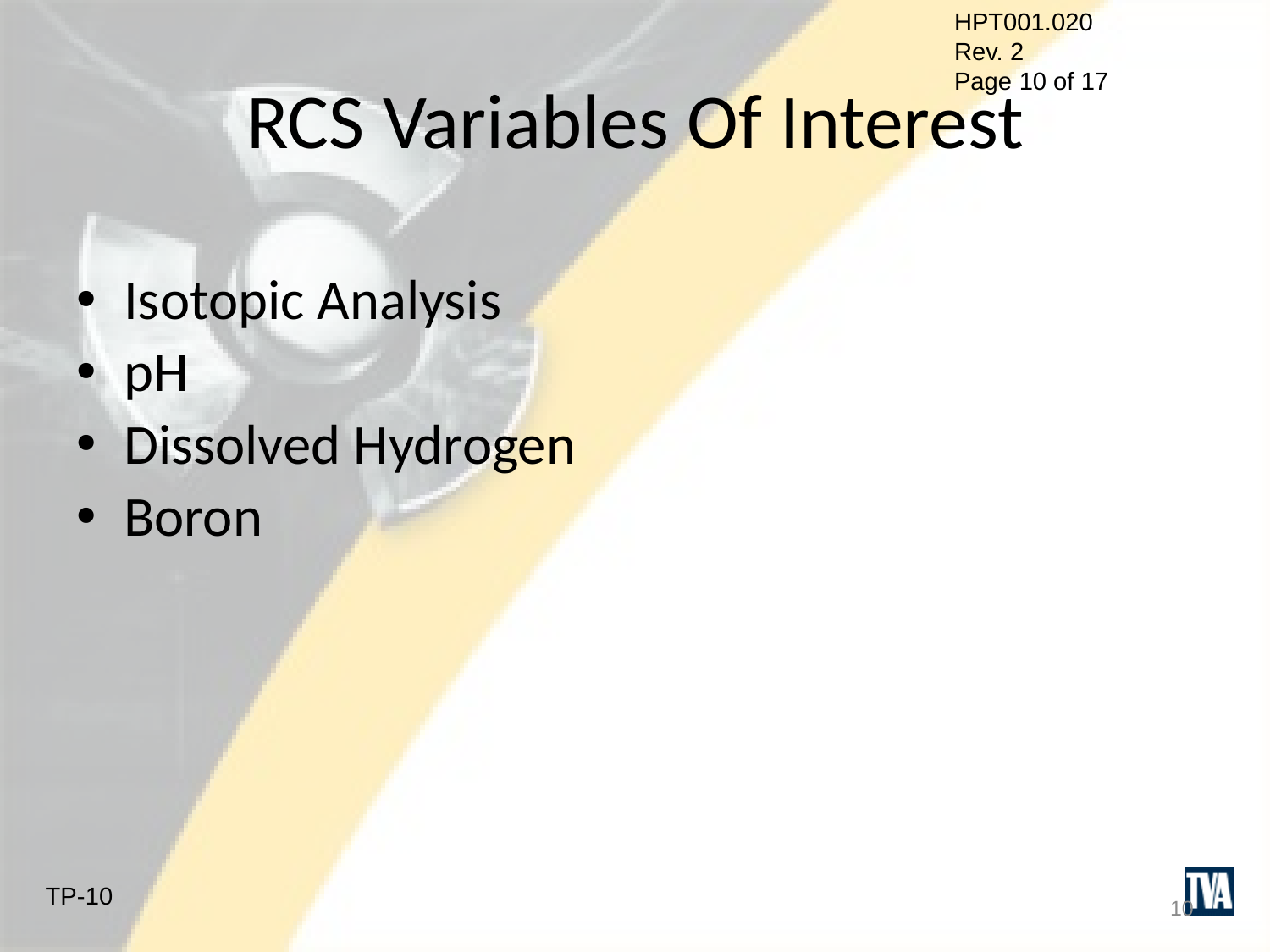

# RCS Variables Of Interest
Isotopic Analysis
pH
Dissolved Hydrogen
Boron

10